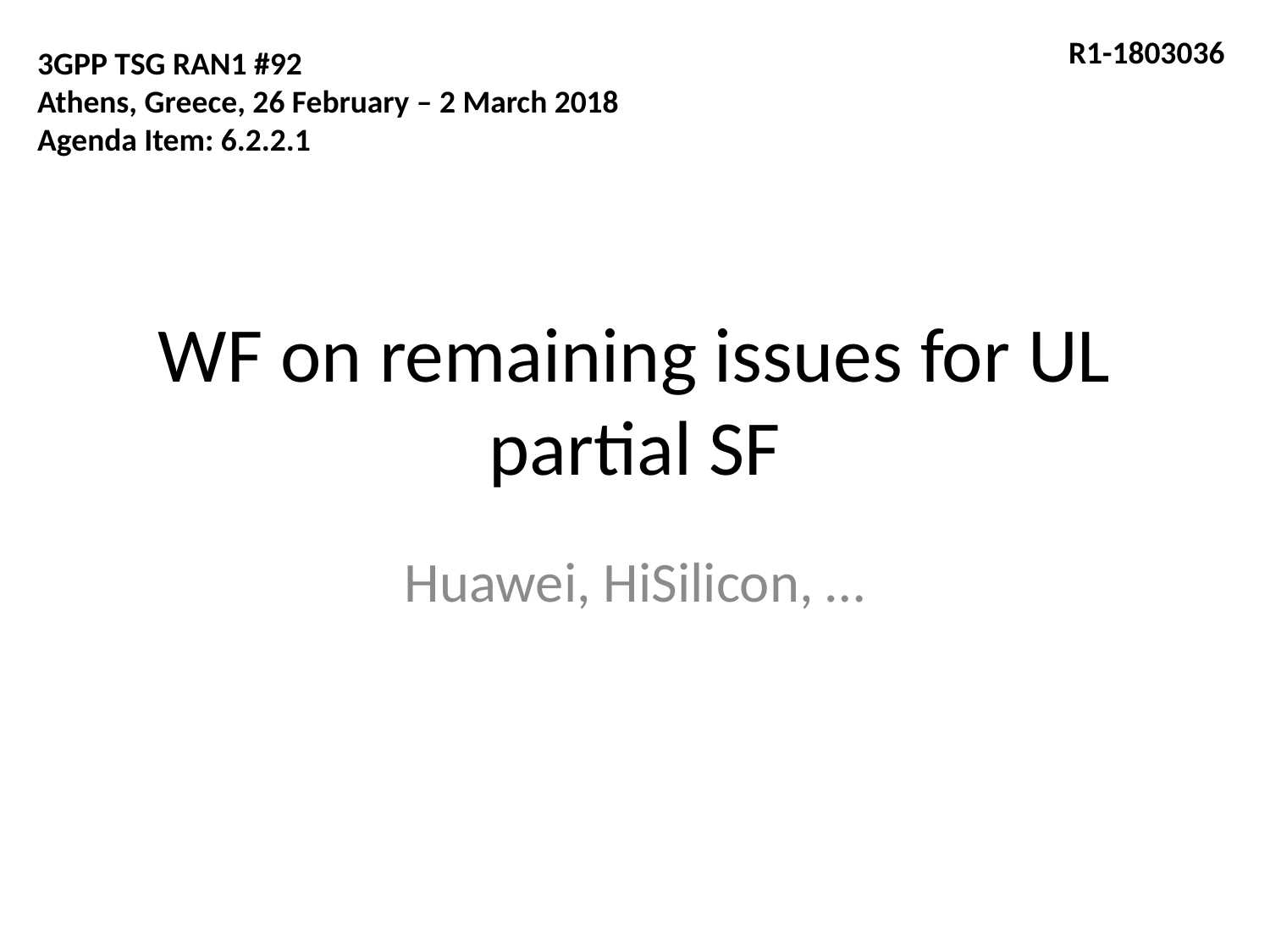

R1-1803036
3GPP TSG RAN1 #92
Athens, Greece, 26 February – 2 March 2018
Agenda Item: 6.2.2.1
# WF on remaining issues for UL partial SF
Huawei, HiSilicon, …